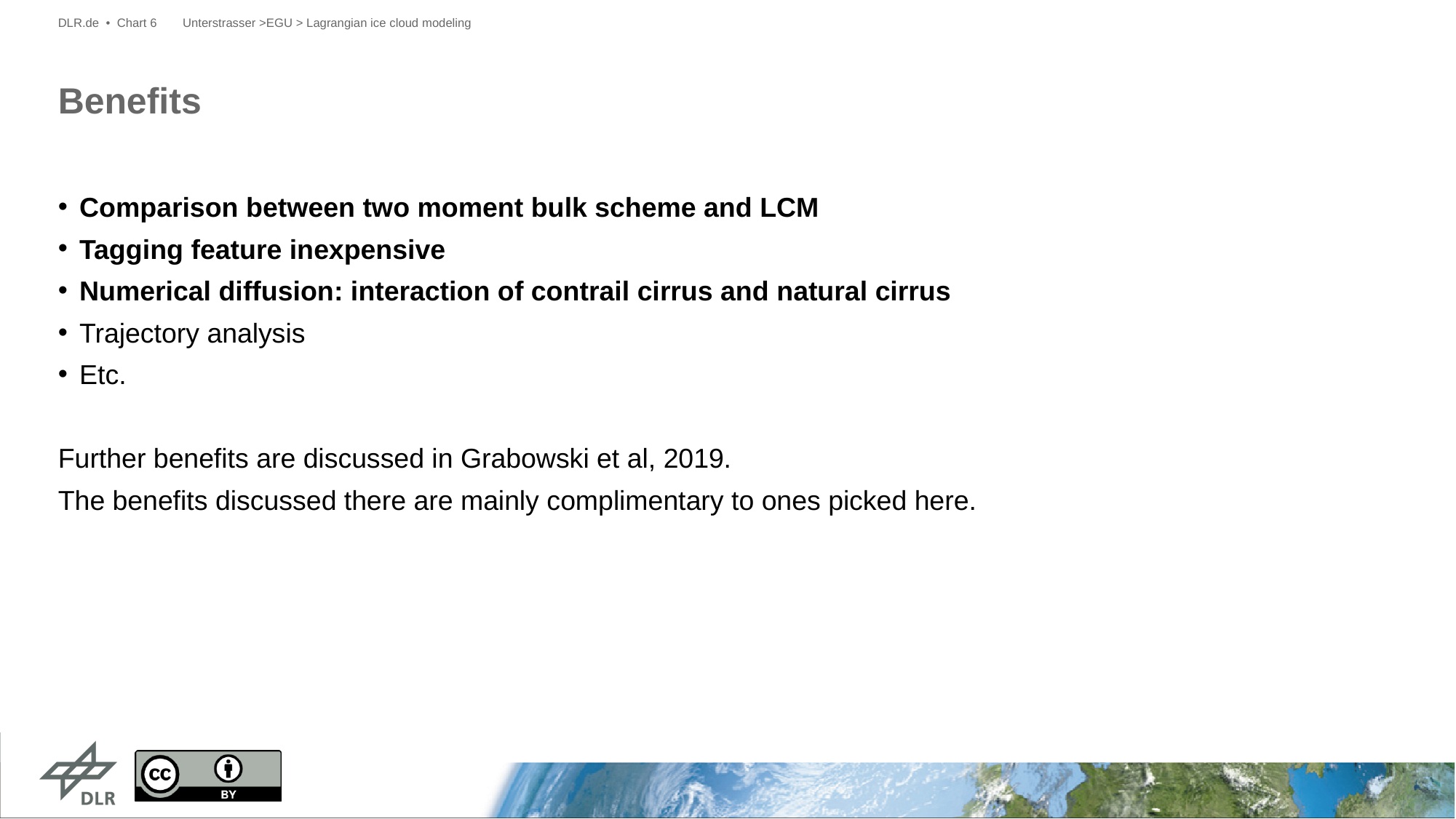

DLR.de  •  Chart 6
Unterstrasser >EGU > Lagrangian ice cloud modeling
# Benefits
Comparison between two moment bulk scheme and LCM
Tagging feature inexpensive
Numerical diffusion: interaction of contrail cirrus and natural cirrus
Trajectory analysis
Etc.

Further benefits are discussed in Grabowski et al, 2019.
The benefits discussed there are mainly complimentary to ones picked here.